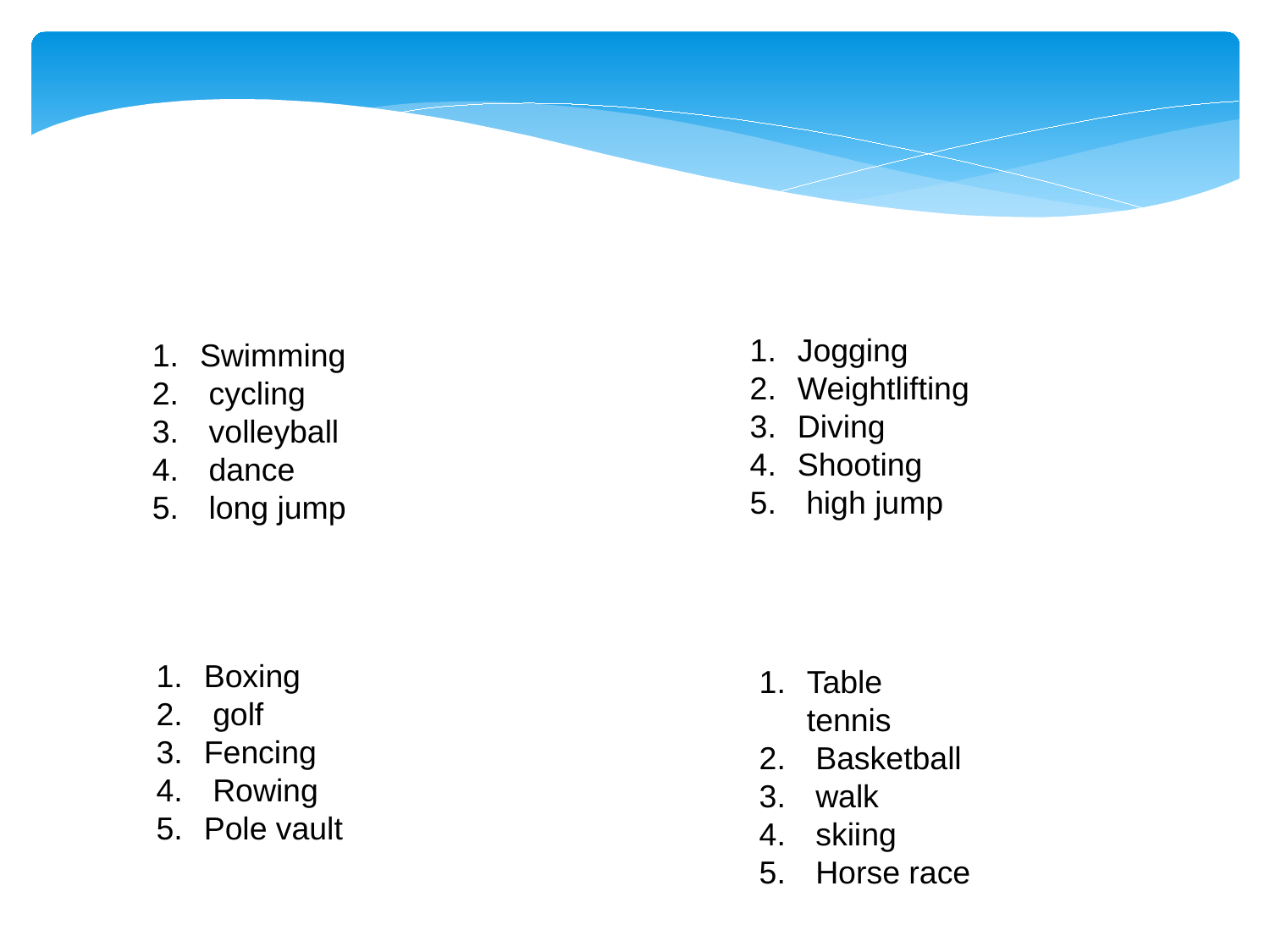

Jogging
Weightlifting
Diving
Shooting
 high jump
Swimming
 cycling
 volleyball
 dance
 long jump

Boxing
 golf
Fencing
 Rowing
Pole vault
Table tennis
 Basketball
 walk
 skiing
 Horse race